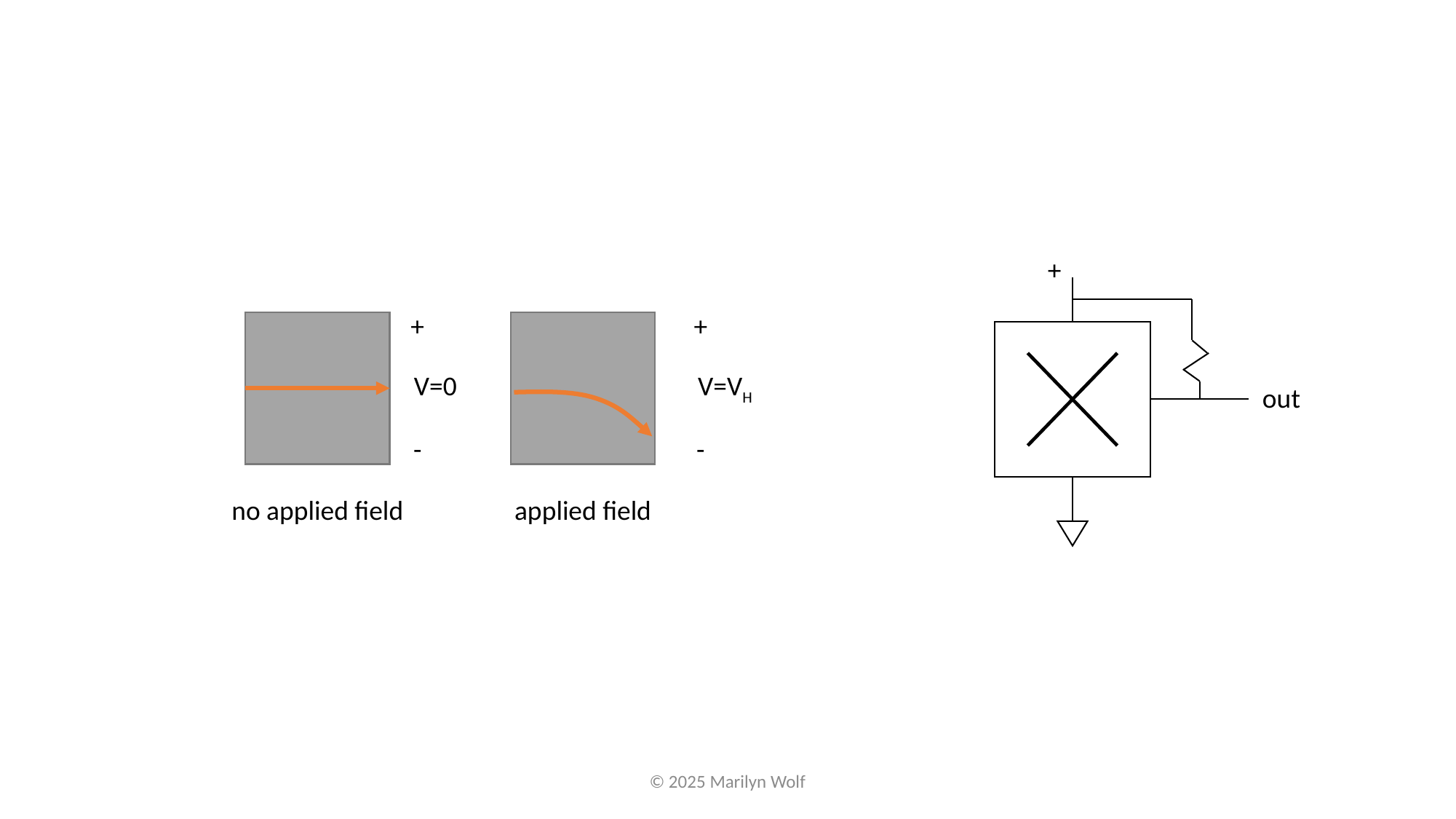

+
+
+

V=0
V=VH
out

-
-
no applied field
applied field

© 2025 Marilyn Wolf